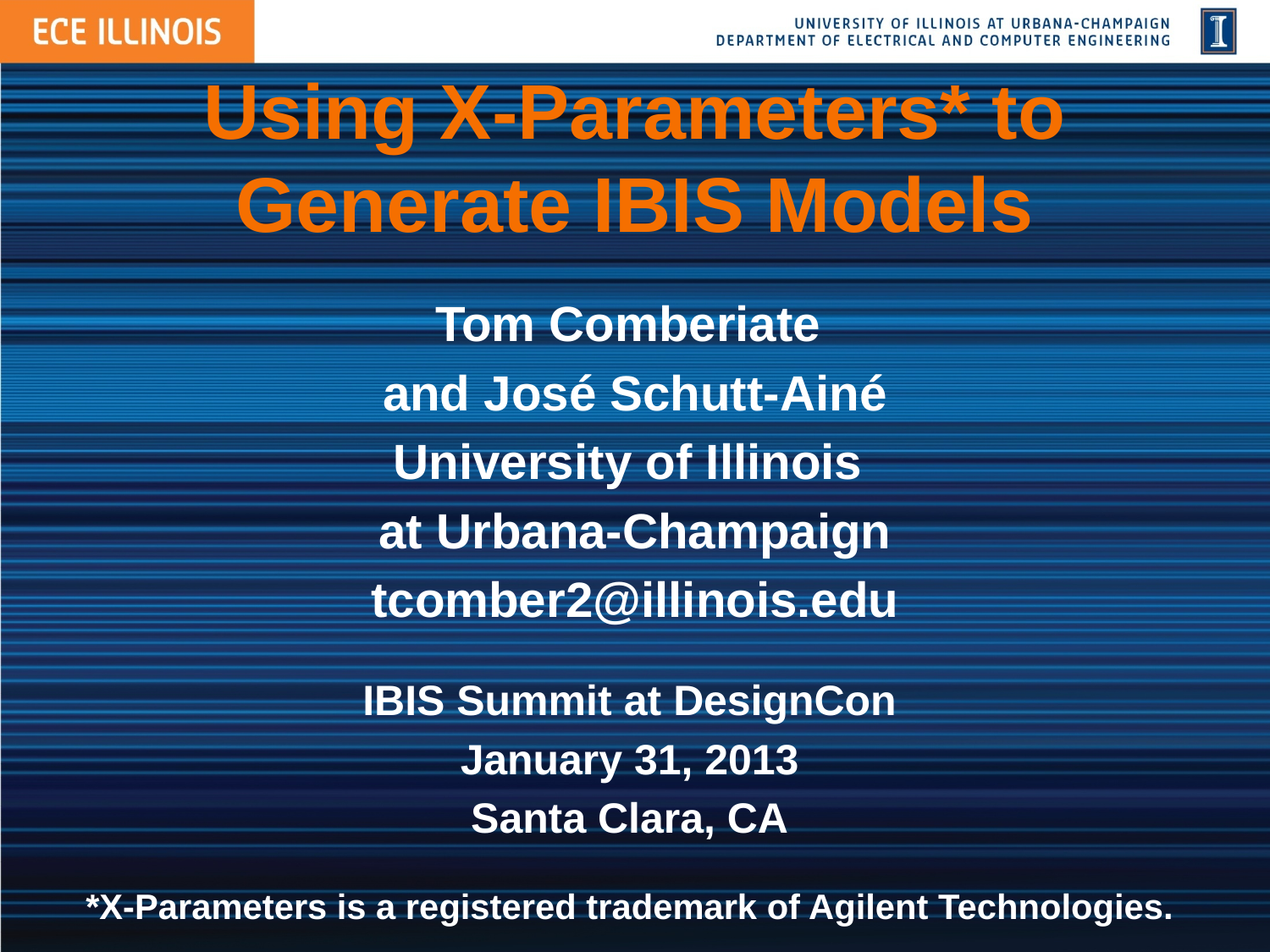

# Using X-Parameters* to Generate IBIS Models
Tom Comberiate
and José Schutt-Ainé
University of Illinois
at Urbana-Champaign
tcomber2@illinois.edu
IBIS Summit at DesignCon
January 31, 2013
Santa Clara, CA
*X-Parameters is a registered trademark of Agilent Technologies.